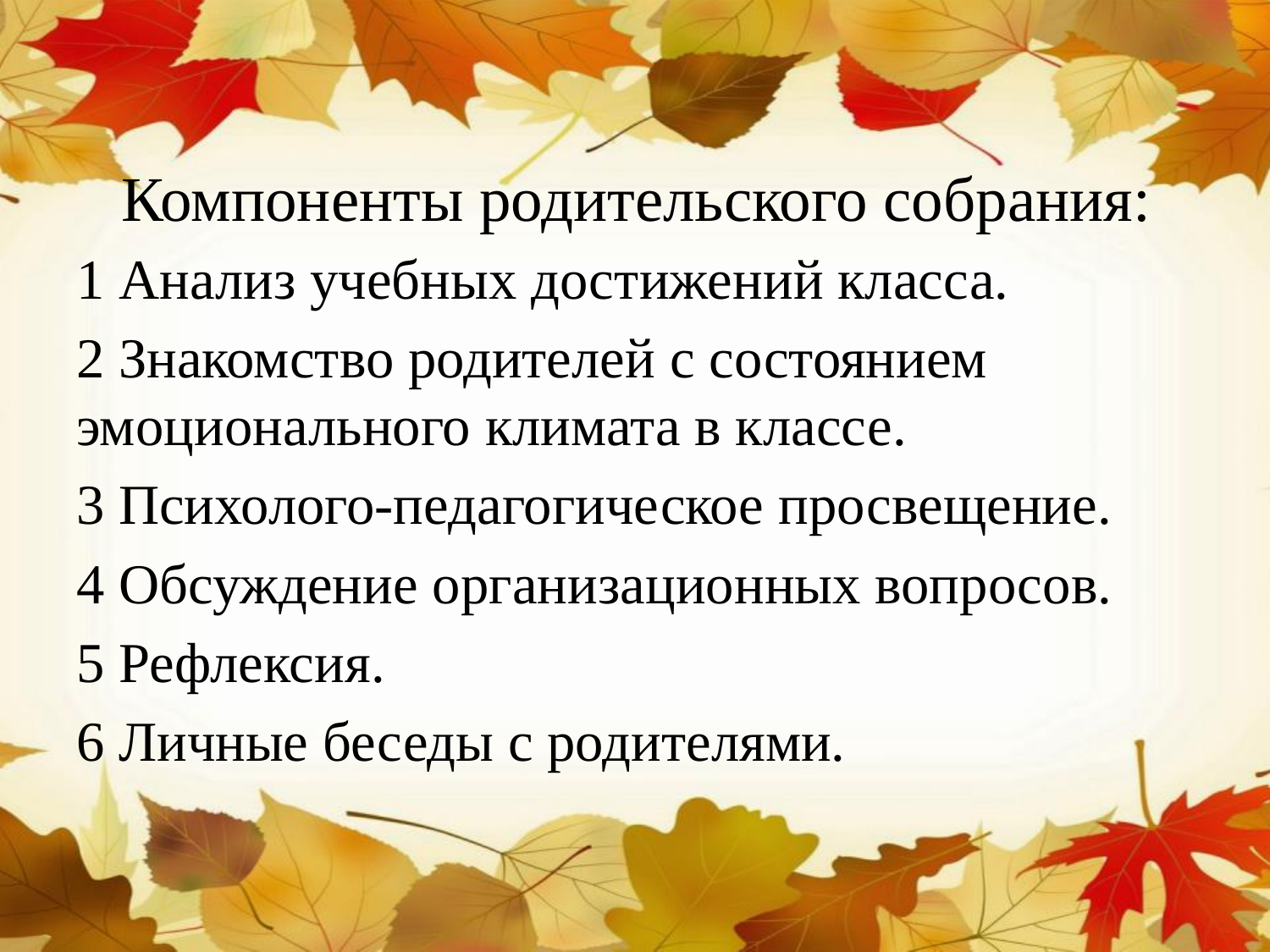

# Компоненты родительского собрания:
1 Анализ учебных достижений класса.
2 Знакомство родителей с состоянием    эмоционального климата в классе.
3 Психолого-педагогическое просвещение.
4 Обсуждение организационных вопросов.
5 Рефлексия.
6 Личные беседы с родителями.